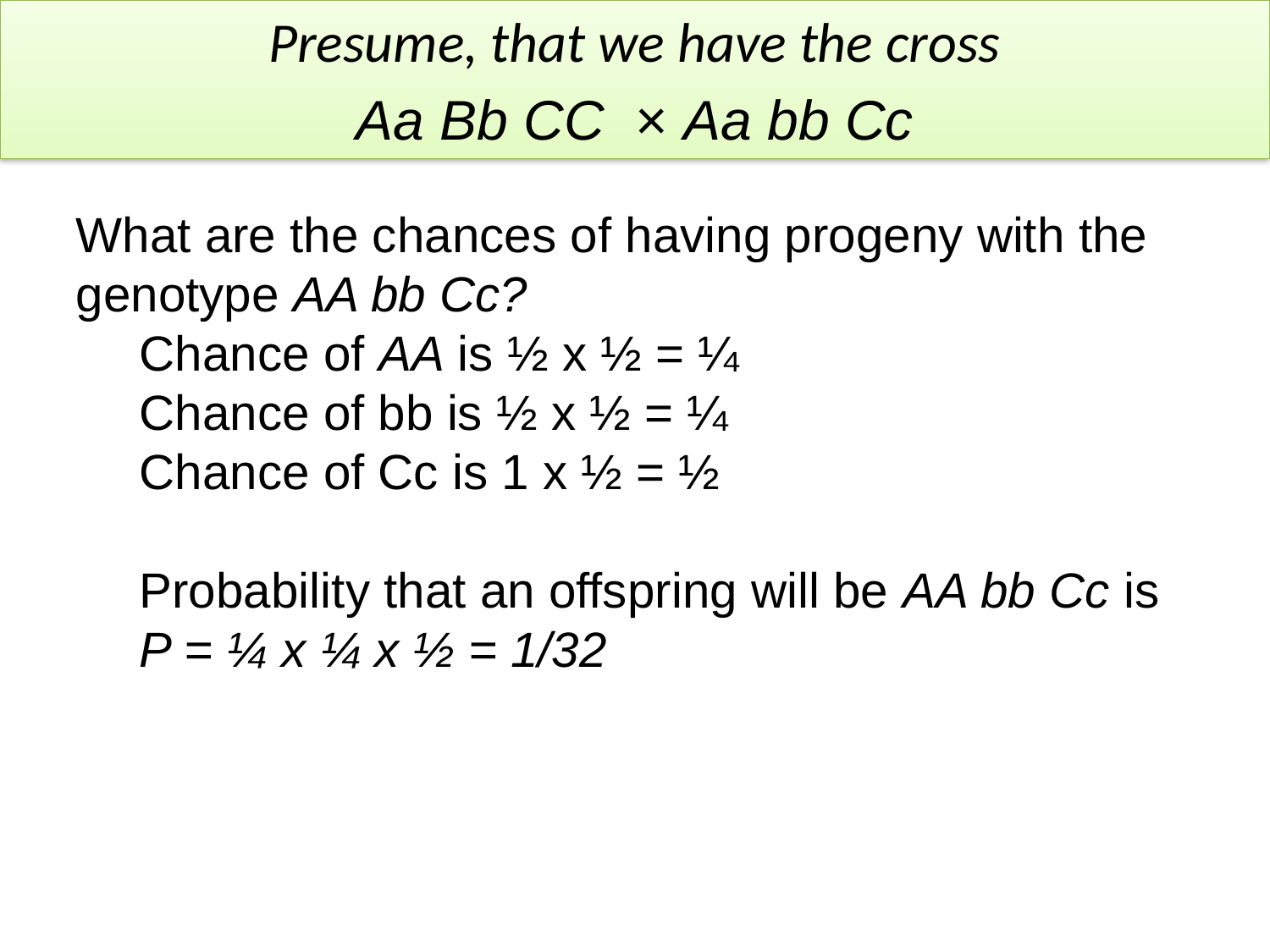

Presume, that we have the cross
Aa Bb CC  × Aa bb Cc

#
What are the chances of having progeny with the genotype AA bb Cc?
Chance of AA is ½ x ½ = ¼
Chance of bb is ½ x ½ = ¼
Chance of Cc is 1 x ½ = ½

Probability that an offspring will be AA bb Cc is
P = ¼ x ¼ x ½ = 1/32